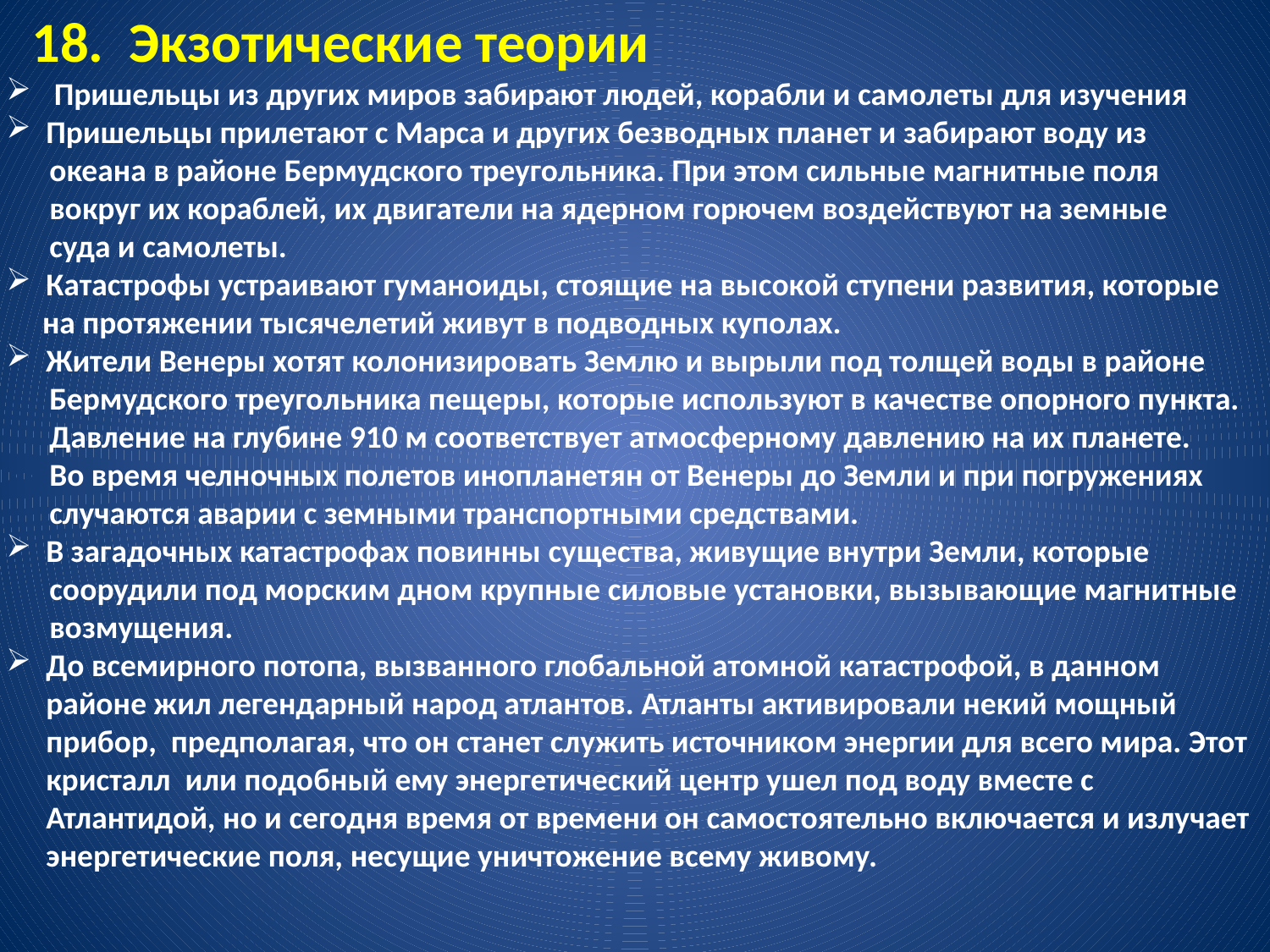

18.  Экзотические теории
Пришельцы из других миров забирают людей, корабли и самолеты для изучения
Пришельцы прилетают с Марса и других безводных планет и забирают воду из
      океана в районе Бермудского треугольника. При этом сильные магнитные поля
      вокруг их кораблей, их двигатели на ядерном горючем воздействуют на земные
      суда и самолеты.
Катастрофы устраивают гуманоиды, стоящие на высокой ступени развития, которые
     на протяжении тысячелетий живут в подводных куполах.
Жители Венеры хотят колонизировать Землю и вырыли под толщей воды в районе
      Бермудского треугольника пещеры, которые используют в качестве опорного пункта.
      Давление на глубине 910 м соответствует атмосферному давлению на их планете.
      Во время челночных полетов инопланетян от Венеры до Земли и при погружениях
      случаются аварии с земными транспортными средствами.
В загадочных катастрофах повинны существа, живущие внутри Земли, которые
      соорудили под морским дном крупные силовые установки, вызывающие магнитные
      возмущения.
До всемирного потопа, вызванного глобальной атомной катастрофой, в данном районе жил легендарный народ атлантов. Атланты активировали некий мощный прибор,  предполагая, что он станет служить источником энергии для всего мира. Этот кристалл  или подобный ему энергетический центр ушел под воду вместе с Атлантидой, но и сегодня время от времени он самостоятельно включается и излучает энергетические поля, несущие уничтожение всему живому.